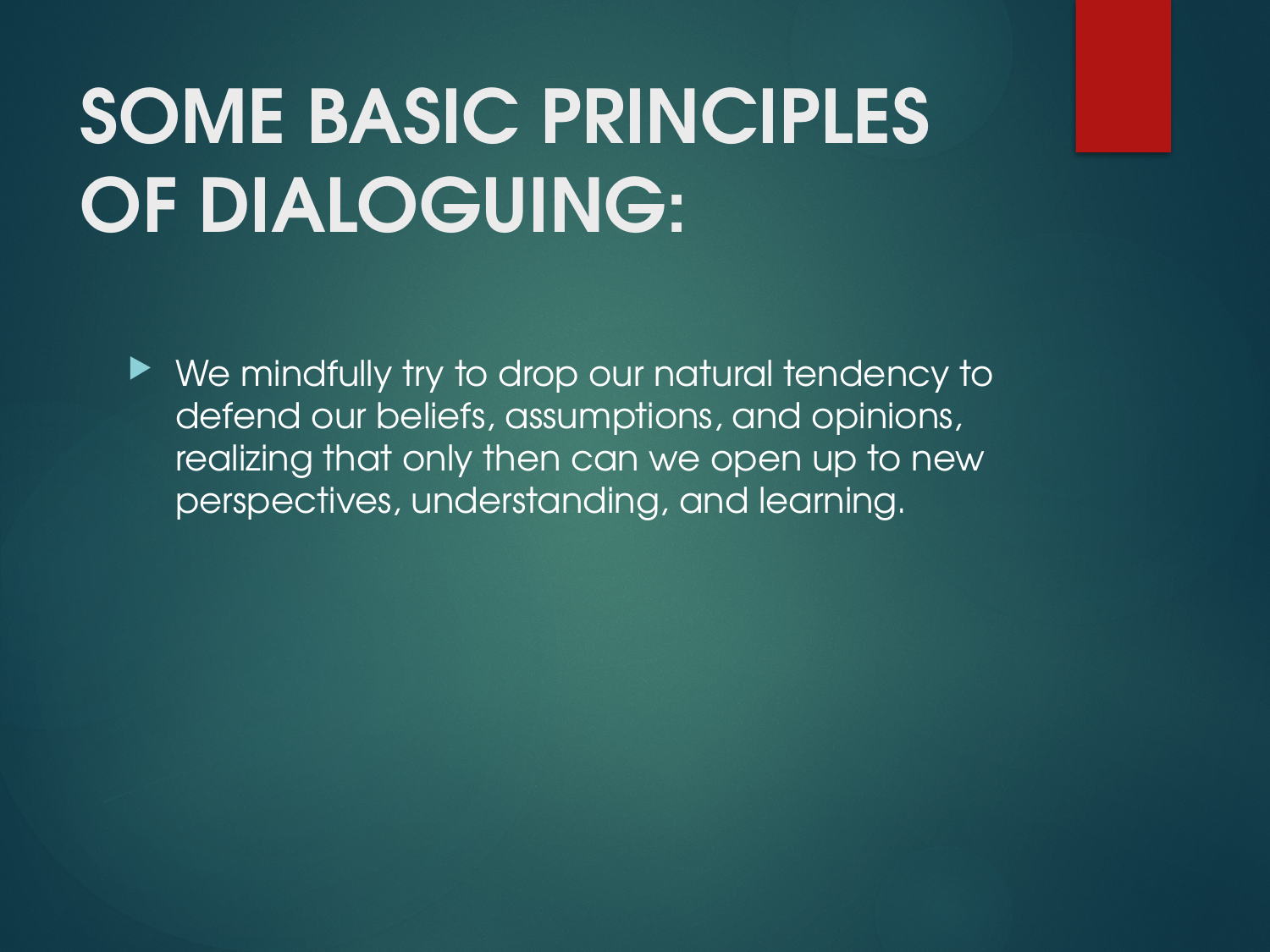

# SOME BASIC PRINCIPLES OF DIALOGUING:

We mindfully try to drop our natural tendency to defend our beliefs, assumptions, and opinions, realizing that only then can we open up to new perspectives, understanding, and learning.